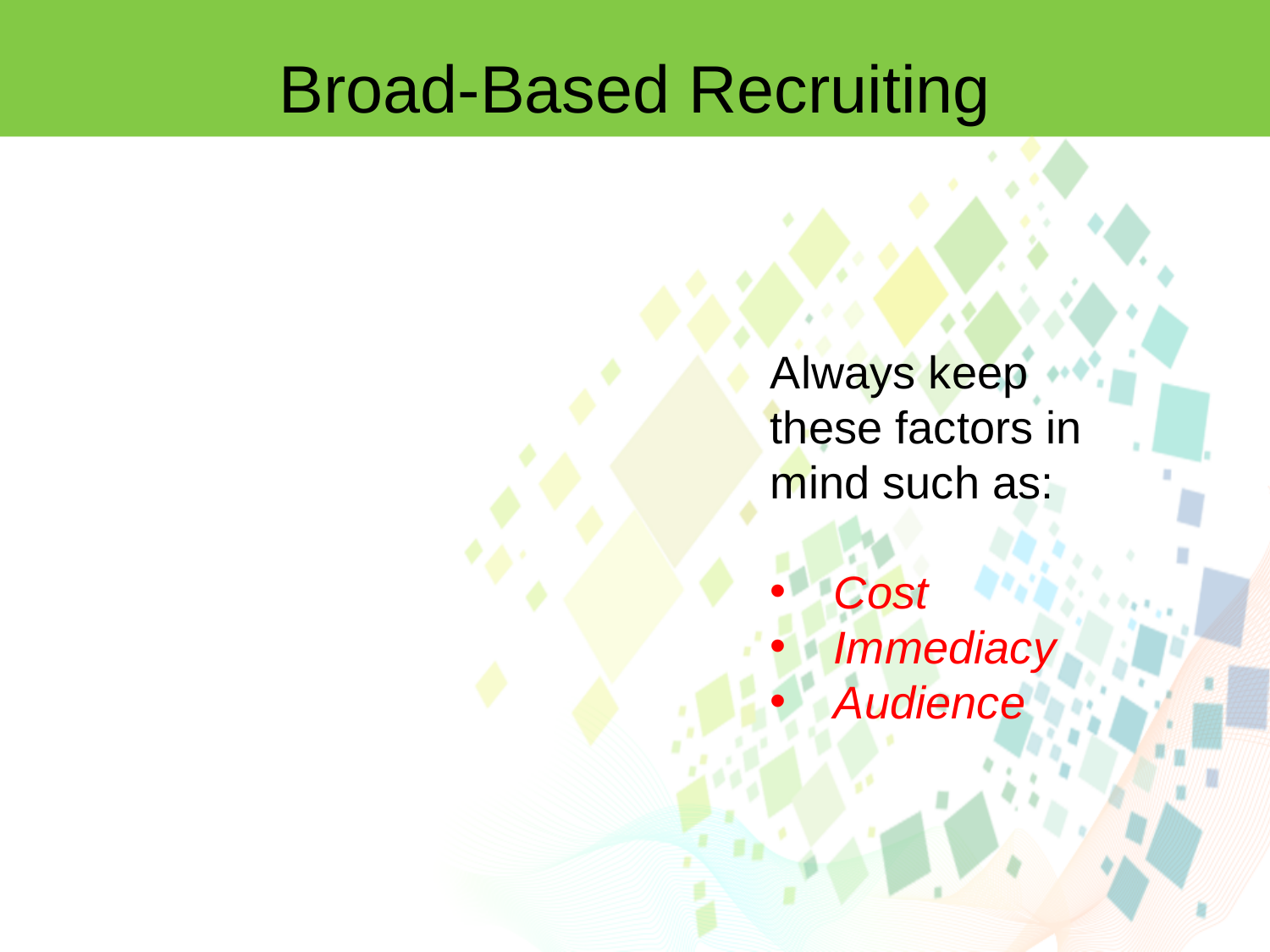

Broad-Based Recruiting
Always keep these factors in mind such as:

Cost
Immediacy
Audience